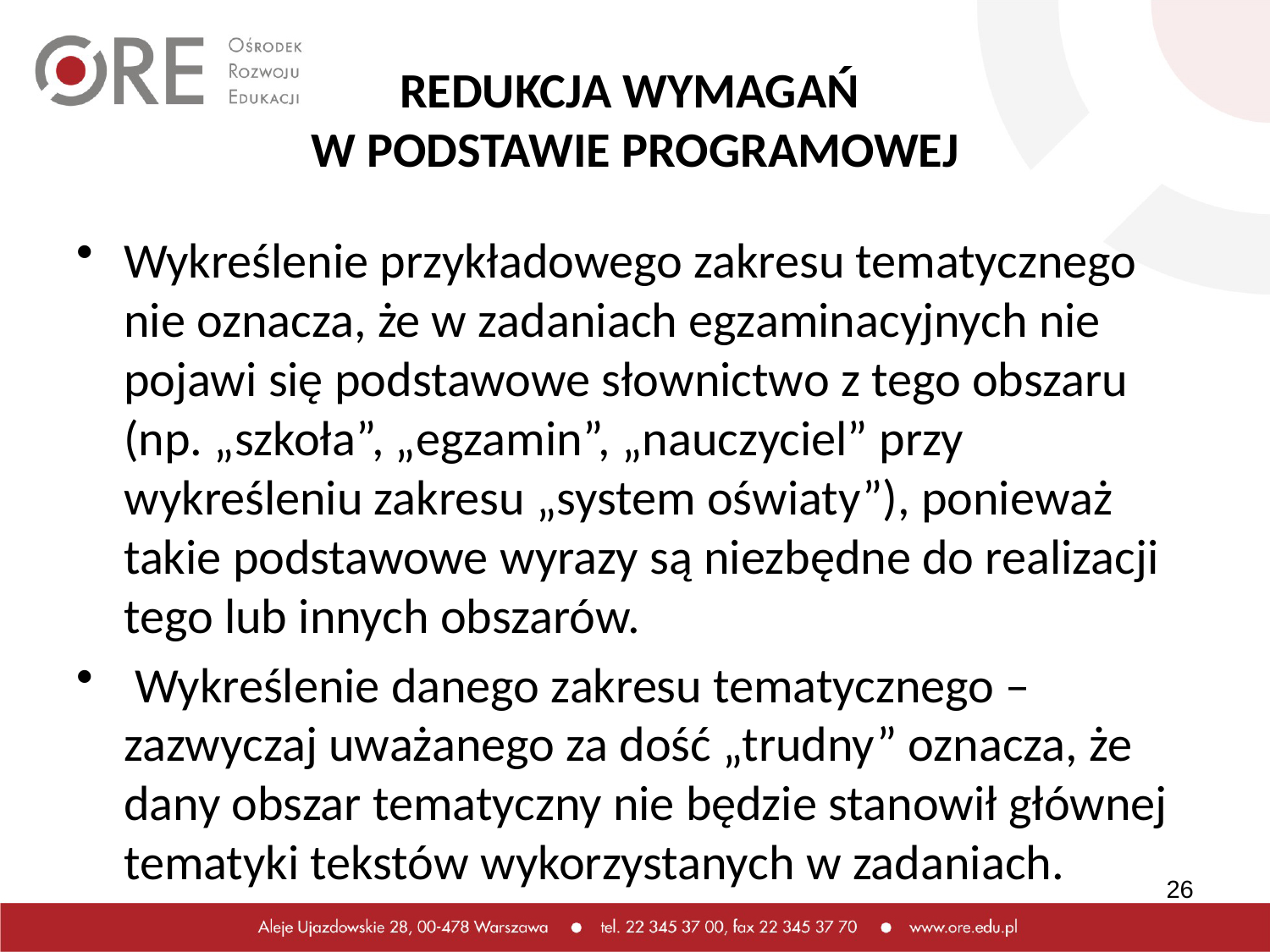

# REDUKCJA WYMAGAŃ W PODSTAWIE PROGRAMOWEJ
Wykreślenie przykładowego zakresu tematycznego nie oznacza, że w zadaniach egzaminacyjnych nie pojawi się podstawowe słownictwo z tego obszaru (np. „szkoła”, „egzamin”, „nauczyciel” przy wykreśleniu zakresu „system oświaty”), ponieważ takie podstawowe wyrazy są niezbędne do realizacji tego lub innych obszarów.
 Wykreślenie danego zakresu tematycznego – zazwyczaj uważanego za dość „trudny” oznacza, że dany obszar tematyczny nie będzie stanowił głównej tematyki tekstów wykorzystanych w zadaniach.
26